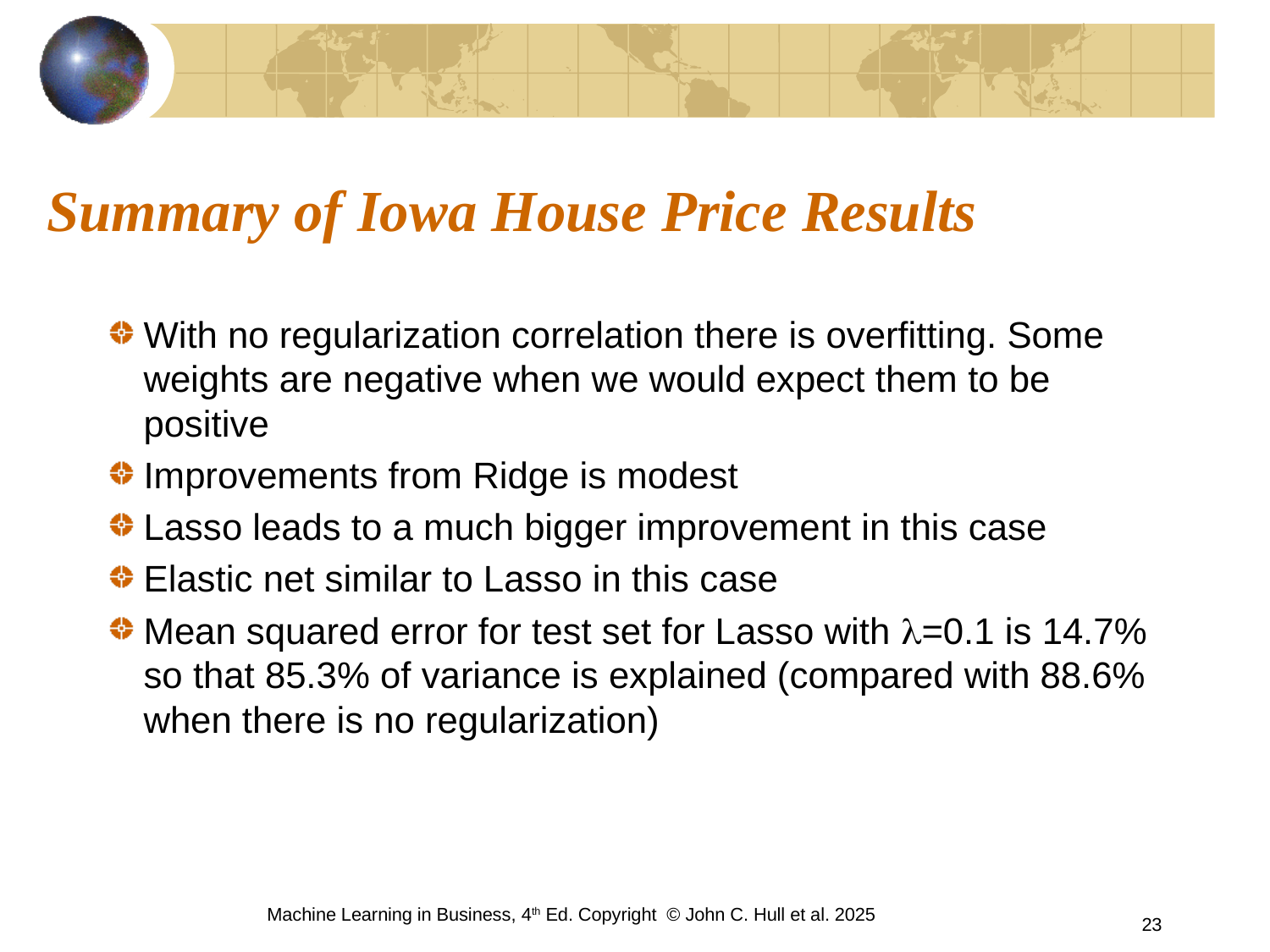

# Summary of Iowa House Price Results
With no regularization correlation there is overfitting. Some weights are negative when we would expect them to be positive
Improvements from Ridge is modest
Lasso leads to a much bigger improvement in this case
Elastic net similar to Lasso in this case
Mean squared error for test set for Lasso with λ=0.1 is 14.7% so that 85.3% of variance is explained (compared with 88.6% when there is no regularization)
Machine Learning in Business, 4th Ed. Copyright  © John C. Hull et al. 2025
23